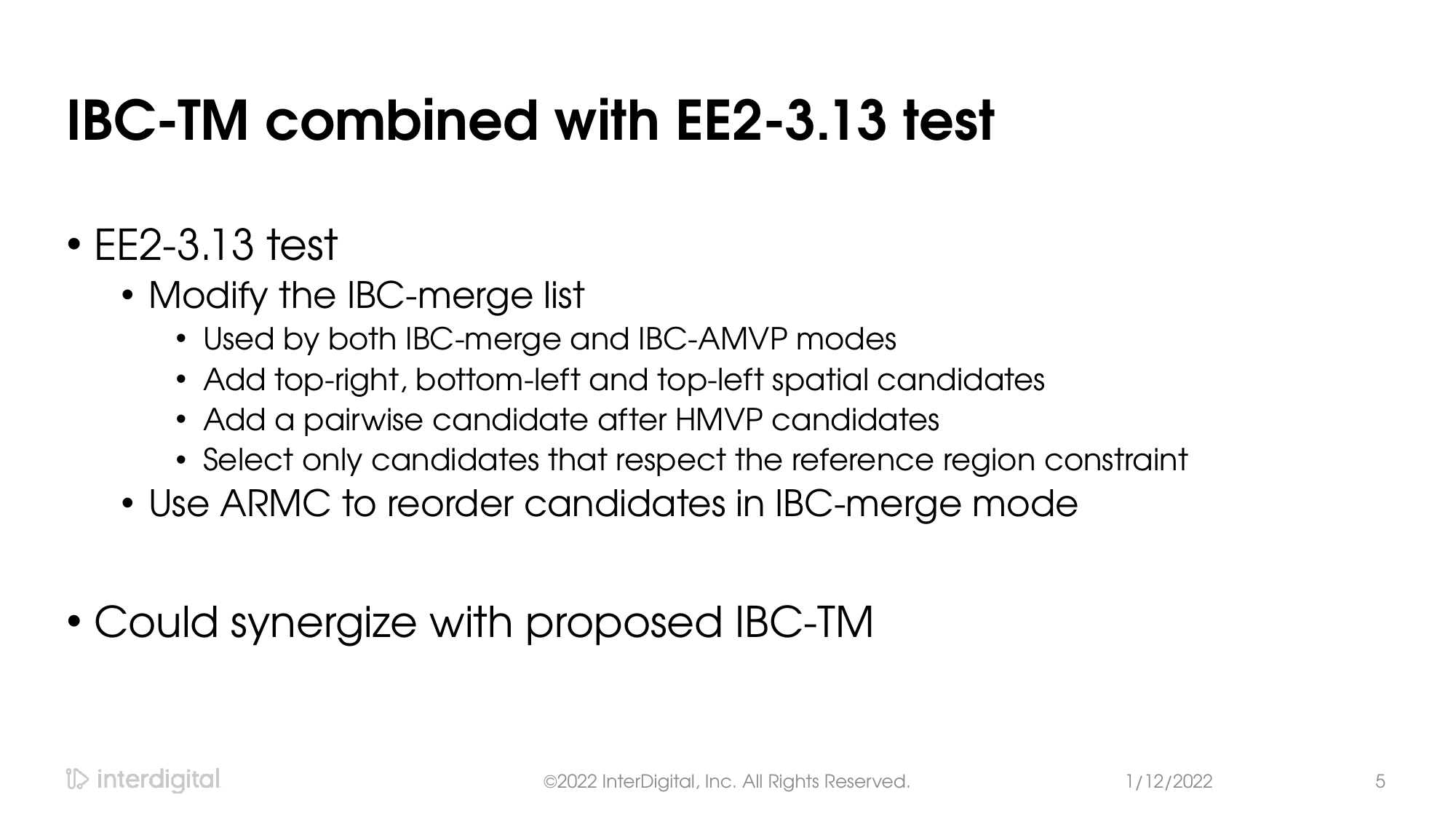

# IBC-TM combined with EE2-3.13 test
EE2-3.13 test
Modify the IBC-merge list
Used by both IBC-merge and IBC-AMVP modes
Add top-right, bottom-left and top-left spatial candidates
Add a pairwise candidate after HMVP candidates
Select only candidates that respect the reference region constraint
Use ARMC to reorder candidates in IBC-merge mode

Could synergize with proposed IBC-TM
©2022 InterDigital, Inc. All Rights Reserved.
1/12/2022
5